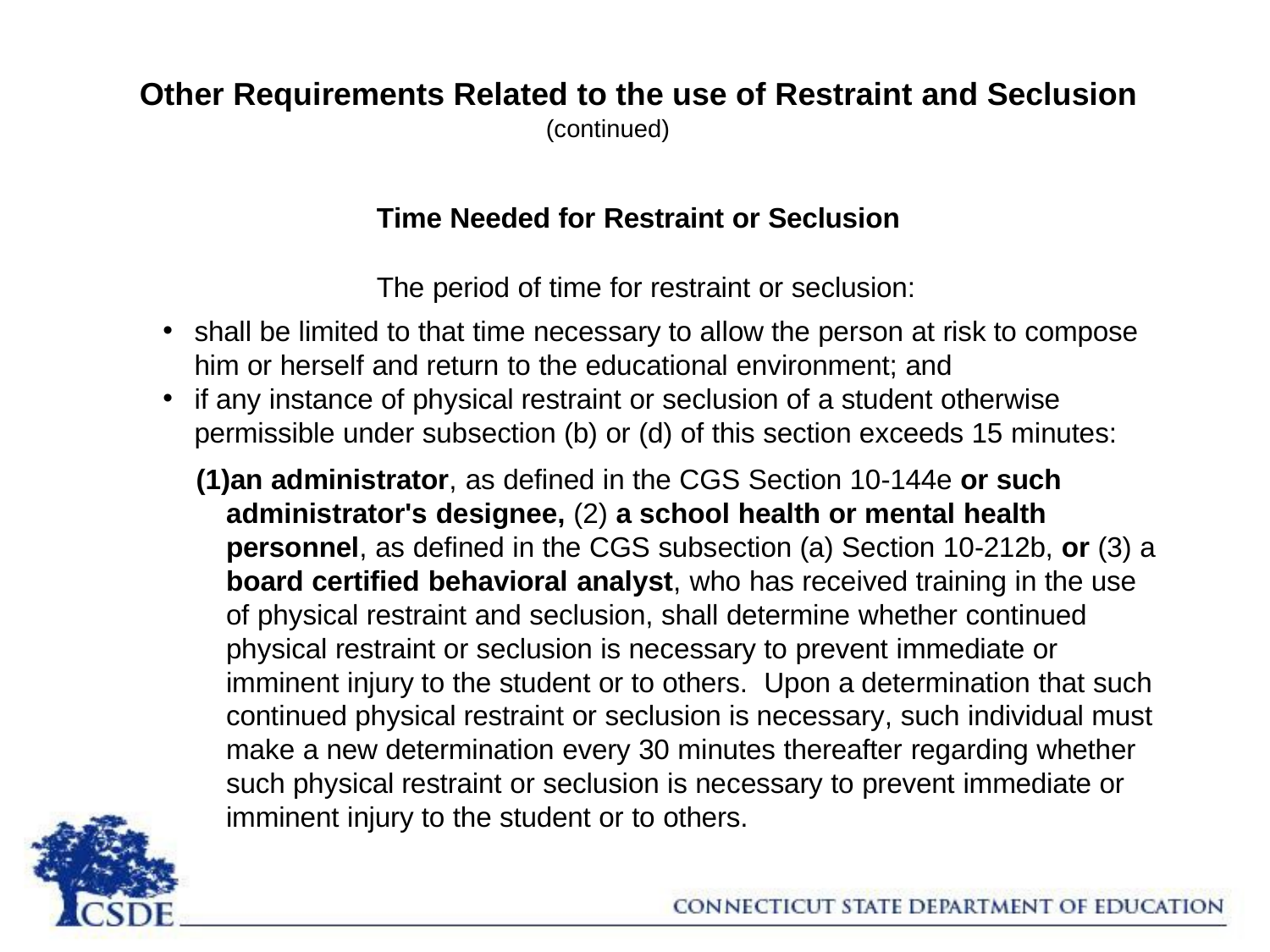

# Other Requirements Related to the use of Restraint and Seclusion
(continued)
Time Needed for Restraint or Seclusion

The period of time for restraint or seclusion:
shall be limited to that time necessary to allow the person at risk to compose
him or herself and return to the educational environment; and
if any instance of physical restraint or seclusion of a student otherwise permissible under subsection (b) or (d) of this section exceeds 15 minutes:
an administrator, as defined in the CGS Section 10-144e or such administrator's designee, (2) a school health or mental health personnel, as defined in the CGS subsection (a) Section 10-212b, or (3) a board certified behavioral analyst, who has received training in the use of physical restraint and seclusion, shall determine whether continued physical restraint or seclusion is necessary to prevent immediate or imminent injury to the student or to others.  Upon a determination that such continued physical restraint or seclusion is necessary, such individual must make a new determination every 30 minutes thereafter regarding whether such physical restraint or seclusion is necessary to prevent immediate or imminent injury to the student or to others.